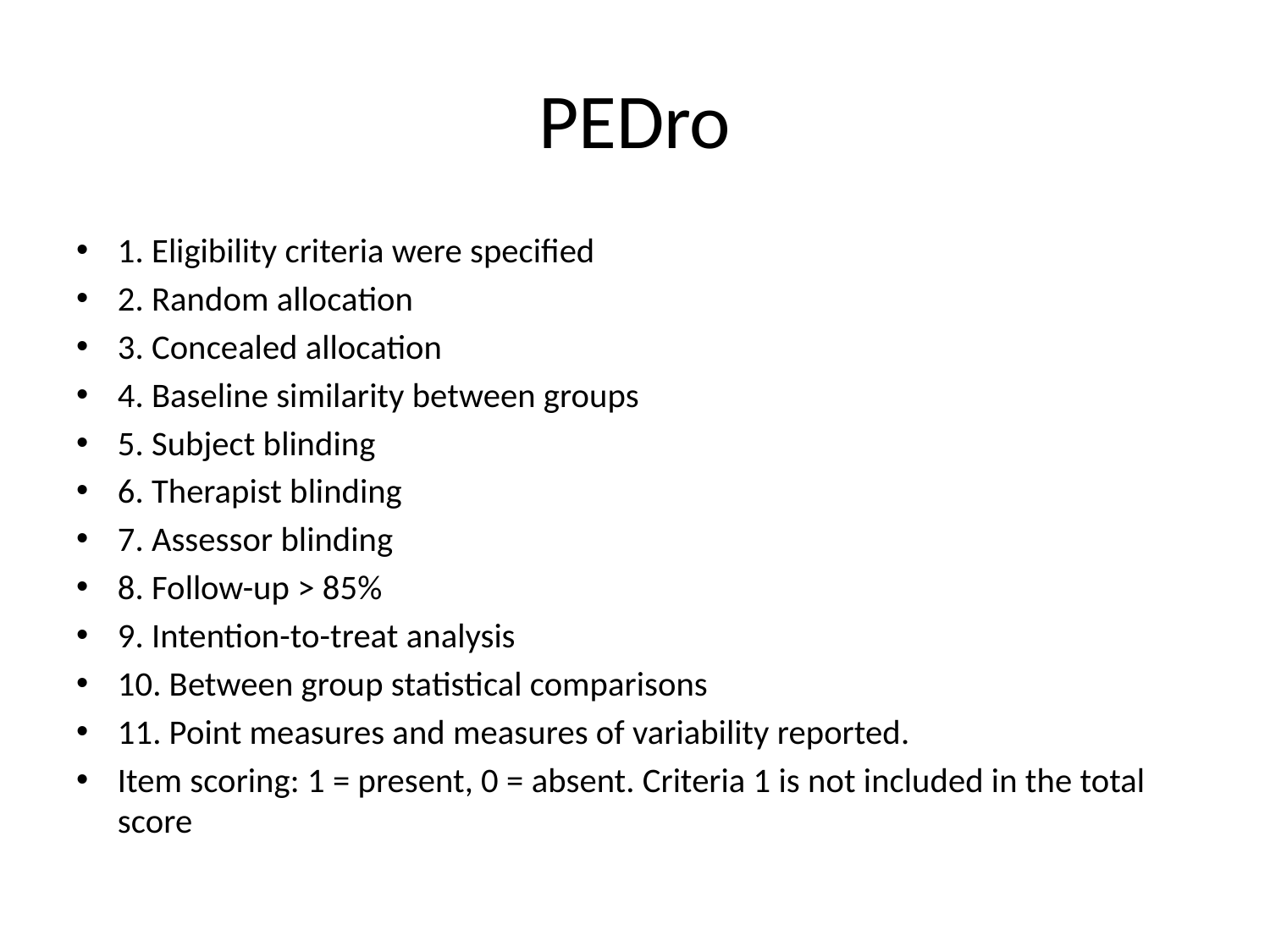

# PEDro
1. Eligibility criteria were specified
2. Random allocation
3. Concealed allocation
4. Baseline similarity between groups
5. Subject blinding
6. Therapist blinding
7. Assessor blinding
8. Follow-up > 85%
9. Intention-to-treat analysis
10. Between group statistical comparisons
11. Point measures and measures of variability reported.
Item scoring: 1 = present, 0 = absent. Criteria 1 is not included in the total score